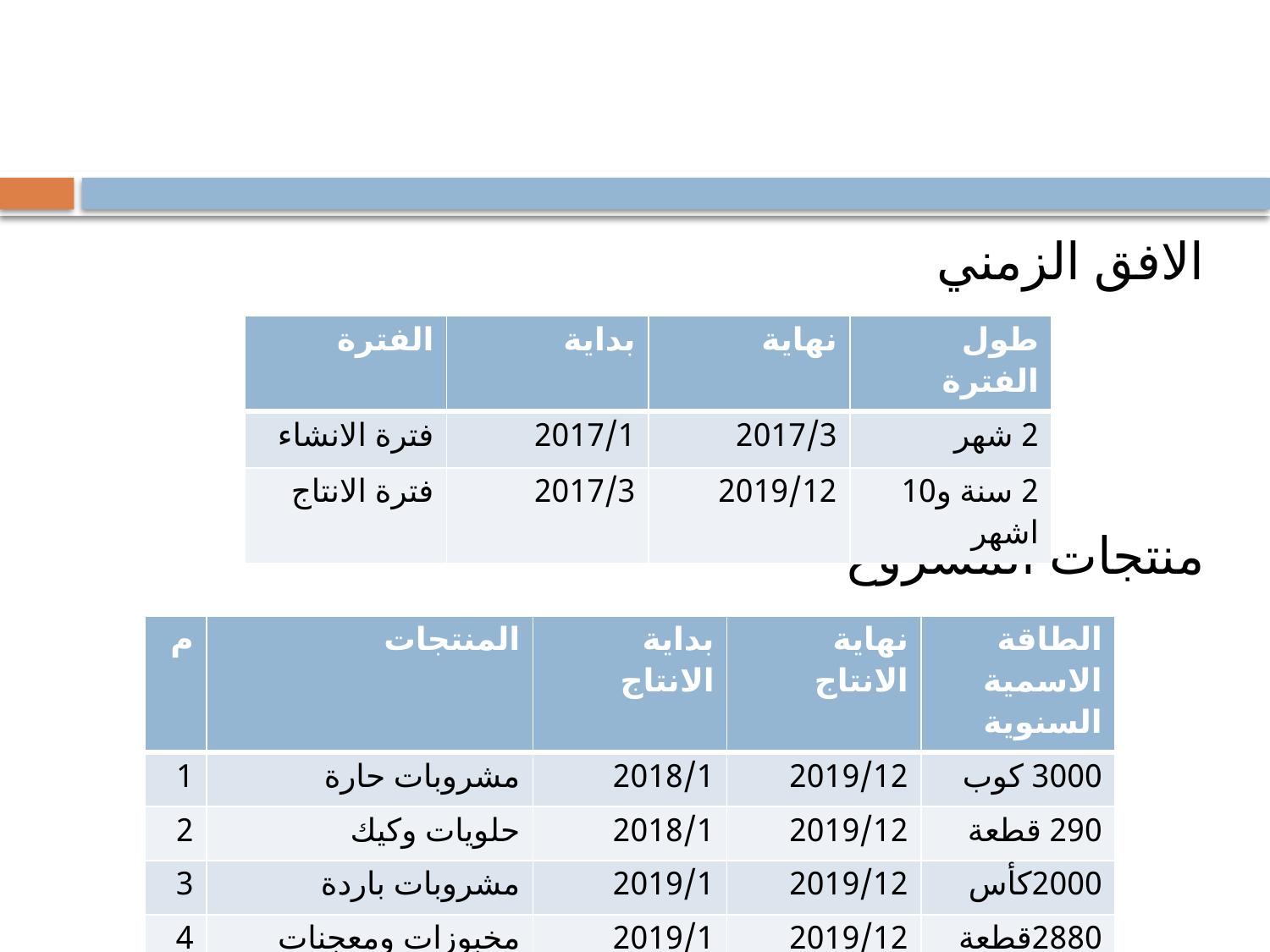

#
الافق الزمني

منتجات المشروع

| الفترة | بداية | نهاية | طول الفترة |
| --- | --- | --- | --- |
| فترة الانشاء | 2017/1 | 2017/3 | 2 شهر |
| فترة الانتاج | 2017/3 | 2019/12 | 2 سنة و10 اشهر |
| م | المنتجات | بداية الانتاج | نهاية الانتاج | الطاقة الاسمية السنوية |
| --- | --- | --- | --- | --- |
| 1 | مشروبات حارة | 2018/1 | 2019/12 | 3000 كوب |
| 2 | حلويات وكيك | 2018/1 | 2019/12 | 290 قطعة |
| 3 | مشروبات باردة | 2019/1 | 2019/12 | 2000كأس |
| 4 | مخبوزات ومعجنات | 2019/1 | 2019/12 | 2880قطعة |